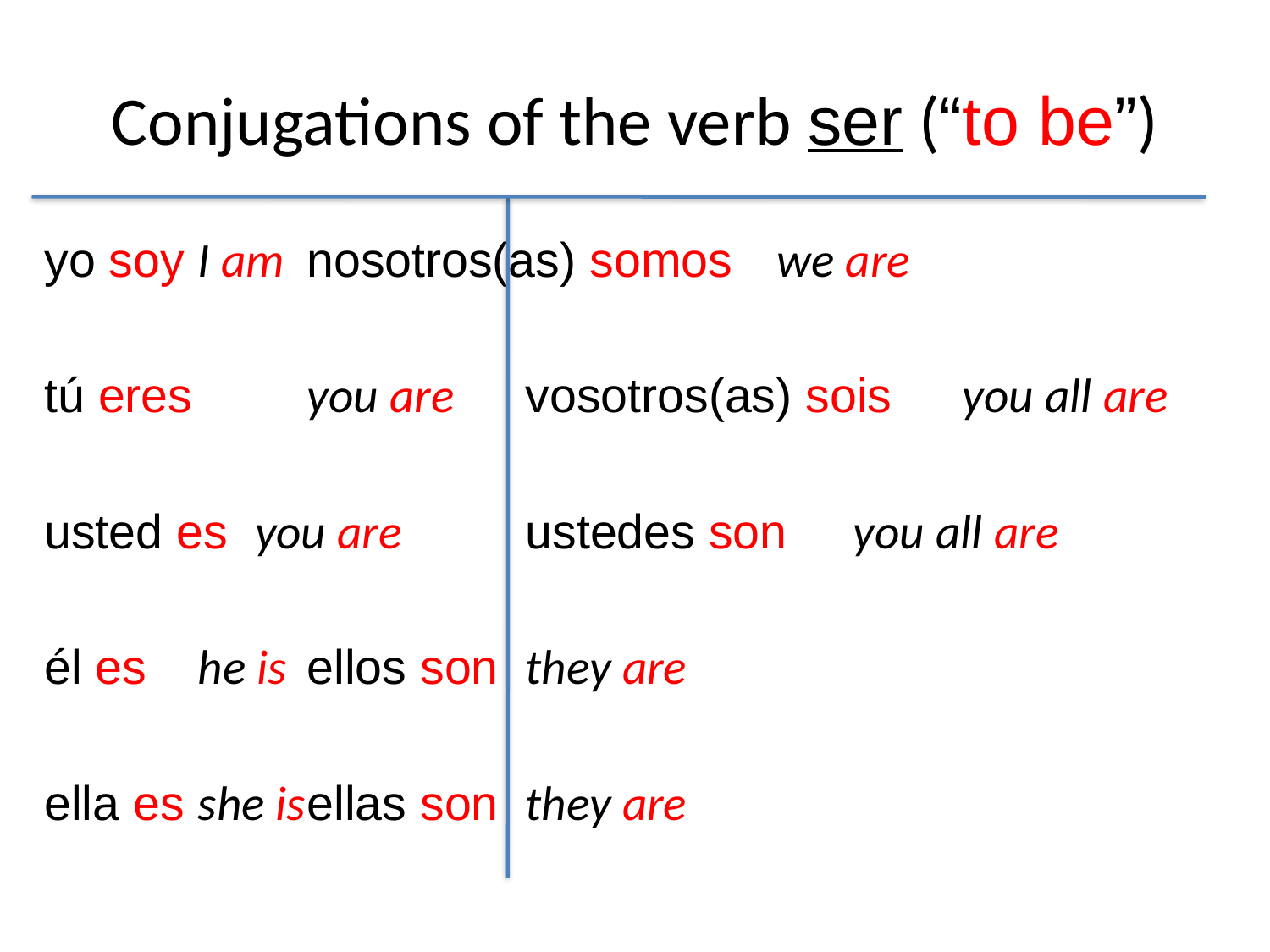

# Conjugations of the verb ser (“to be”)
yo soy		I am			nosotros(as) somos	   we are

tú eres 	you are		vosotros(as) sois	you all are

usted es  you are		ustedes son			you all are

él es			he is			ellos son				they are

ella es		she is			ellas son				they are